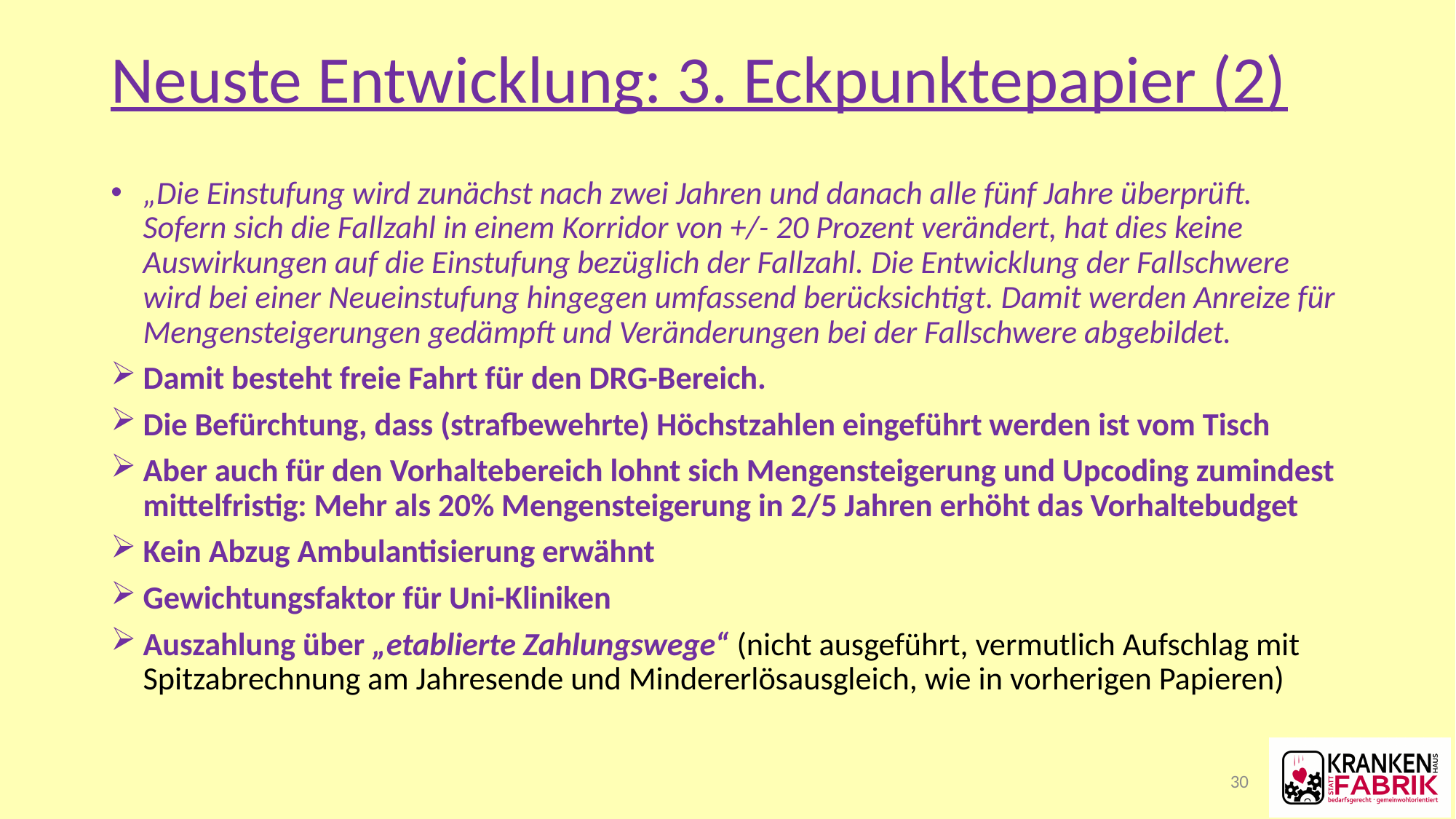

# Neuste Entwicklung: 3. Eckpunktepapier (2)
„Die Einstufung wird zunächst nach zwei Jahren und danach alle fünf Jahre überprüft. Sofern sich die Fallzahl in einem Korridor von +/- 20 Prozent verändert, hat dies keine Auswirkungen auf die Einstufung bezüglich der Fallzahl. Die Entwicklung der Fallschwere wird bei einer Neueinstufung hingegen umfassend berücksichtigt. Damit werden Anreize für Mengensteigerungen gedämpft und Veränderungen bei der Fallschwere abgebildet.
Damit besteht freie Fahrt für den DRG-Bereich.
Die Befürchtung, dass (strafbewehrte) Höchstzahlen eingeführt werden ist vom Tisch
Aber auch für den Vorhaltebereich lohnt sich Mengensteigerung und Upcoding zumindest mittelfristig: Mehr als 20% Mengensteigerung in 2/5 Jahren erhöht das Vorhaltebudget
Kein Abzug Ambulantisierung erwähnt
Gewichtungsfaktor für Uni-Kliniken
Auszahlung über „etablierte Zahlungswege“ (nicht ausgeführt, vermutlich Aufschlag mit Spitzabrechnung am Jahresende und Mindererlösausgleich, wie in vorherigen Papieren)
30